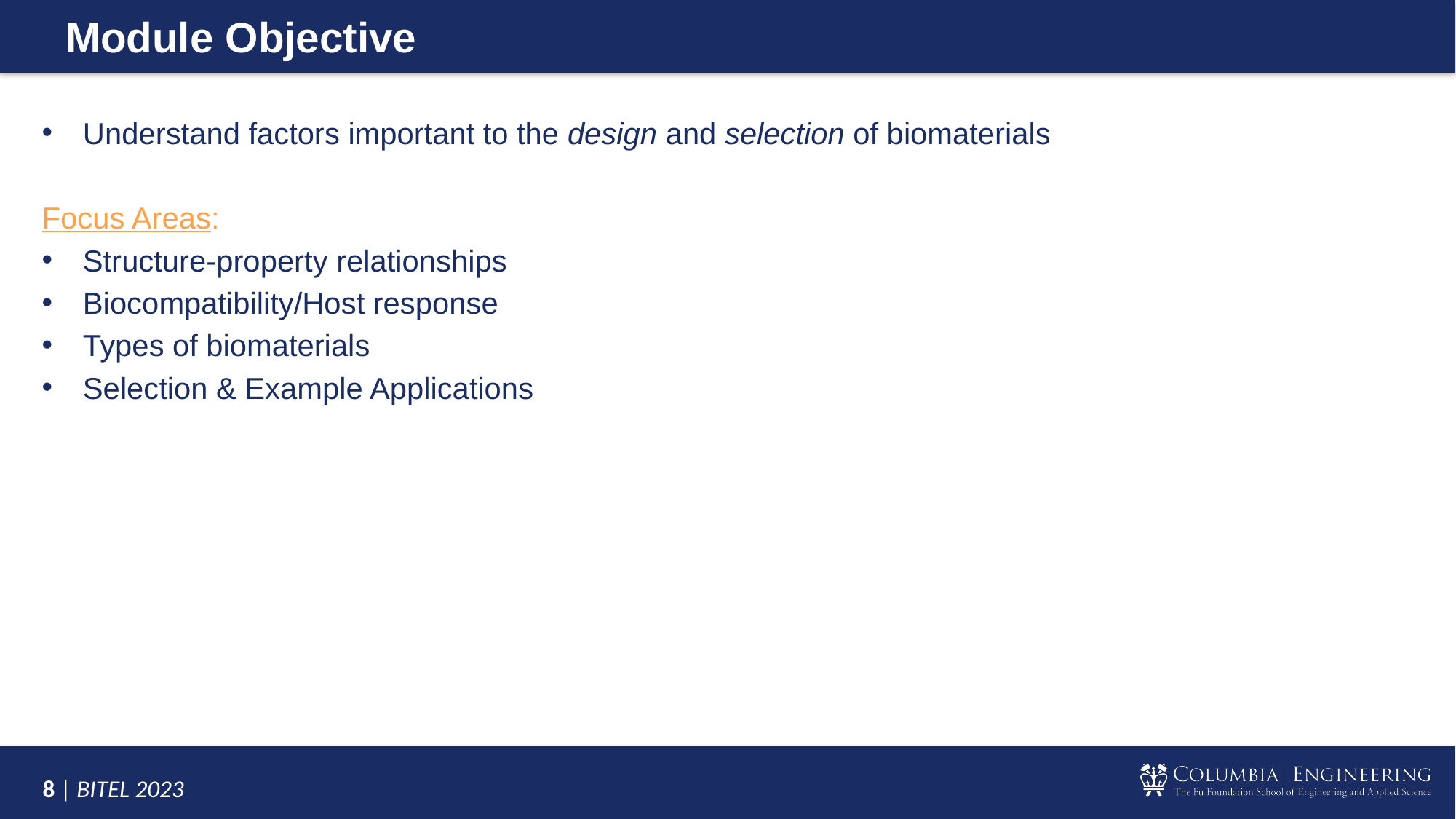

# Module Objective
Understand factors important to the design and selection of biomaterials

Focus Areas:
Structure-property relationships
Biocompatibility/Host response
Types of biomaterials
Selection & Example Applications